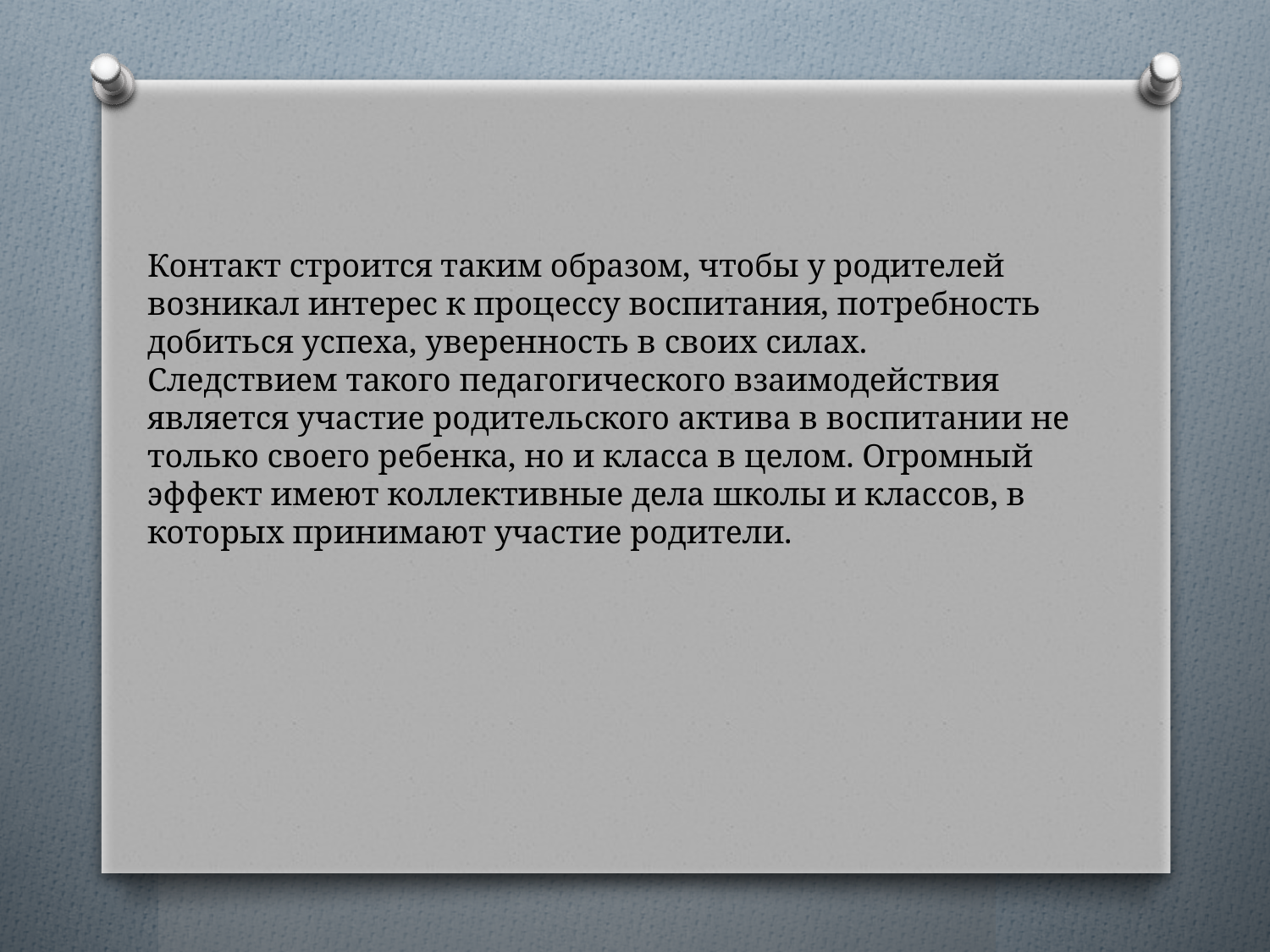

Контакт строится таким образом, чтобы у родителей возникал интерес к процессу воспитания, потребность добиться успеха, уверенность в своих силах.
Следствием такого педагогического взаимодействия является участие родительского актива в воспитании не только своего ребенка, но и класса в целом. Огромный эффект имеют коллективные дела школы и классов, в которых принимают участие родители.